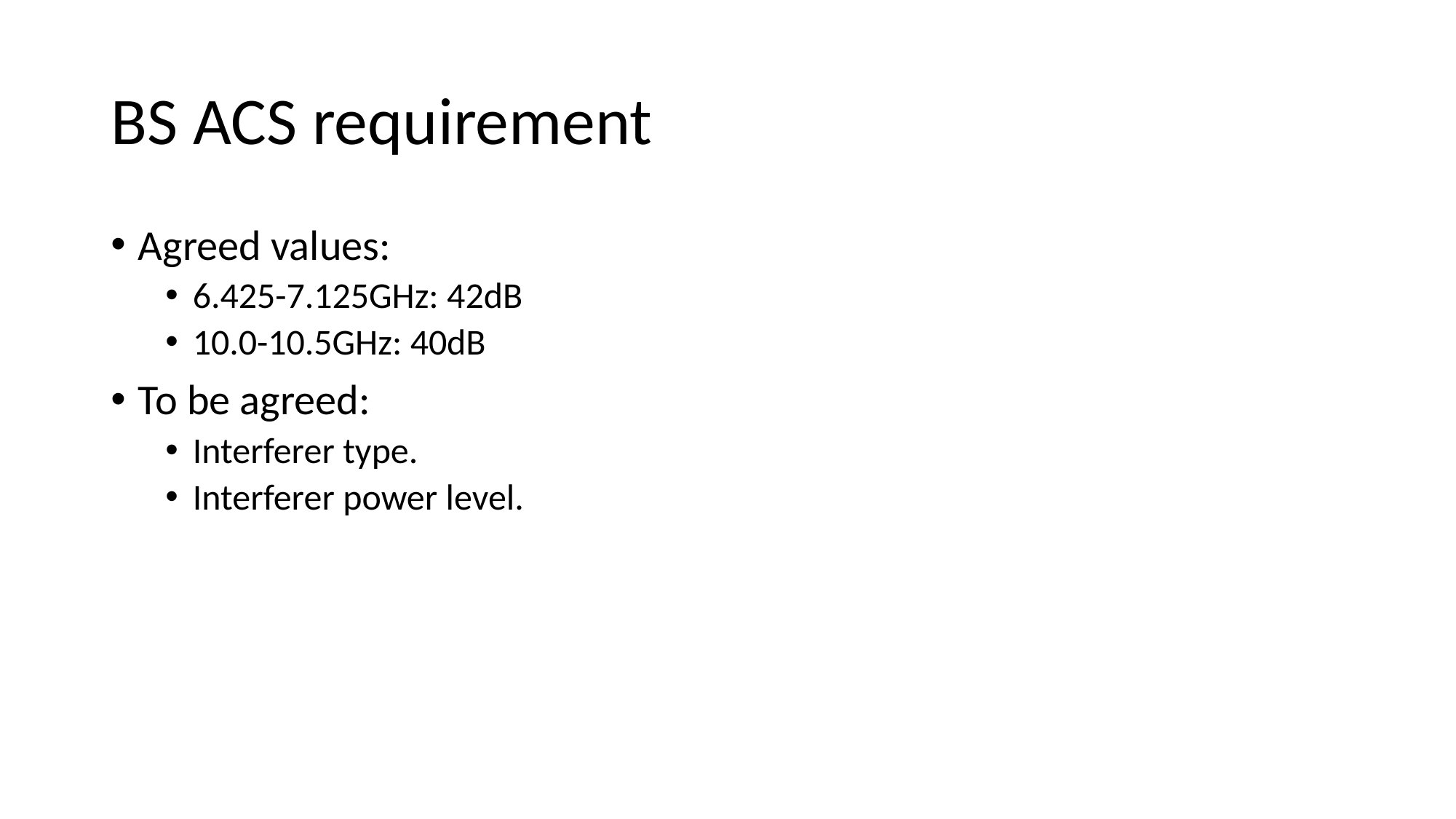

# BS ACS requirement
Agreed values:
6.425-7.125GHz: 42dB
10.0-10.5GHz: 40dB
To be agreed:
Interferer type.
Interferer power level.